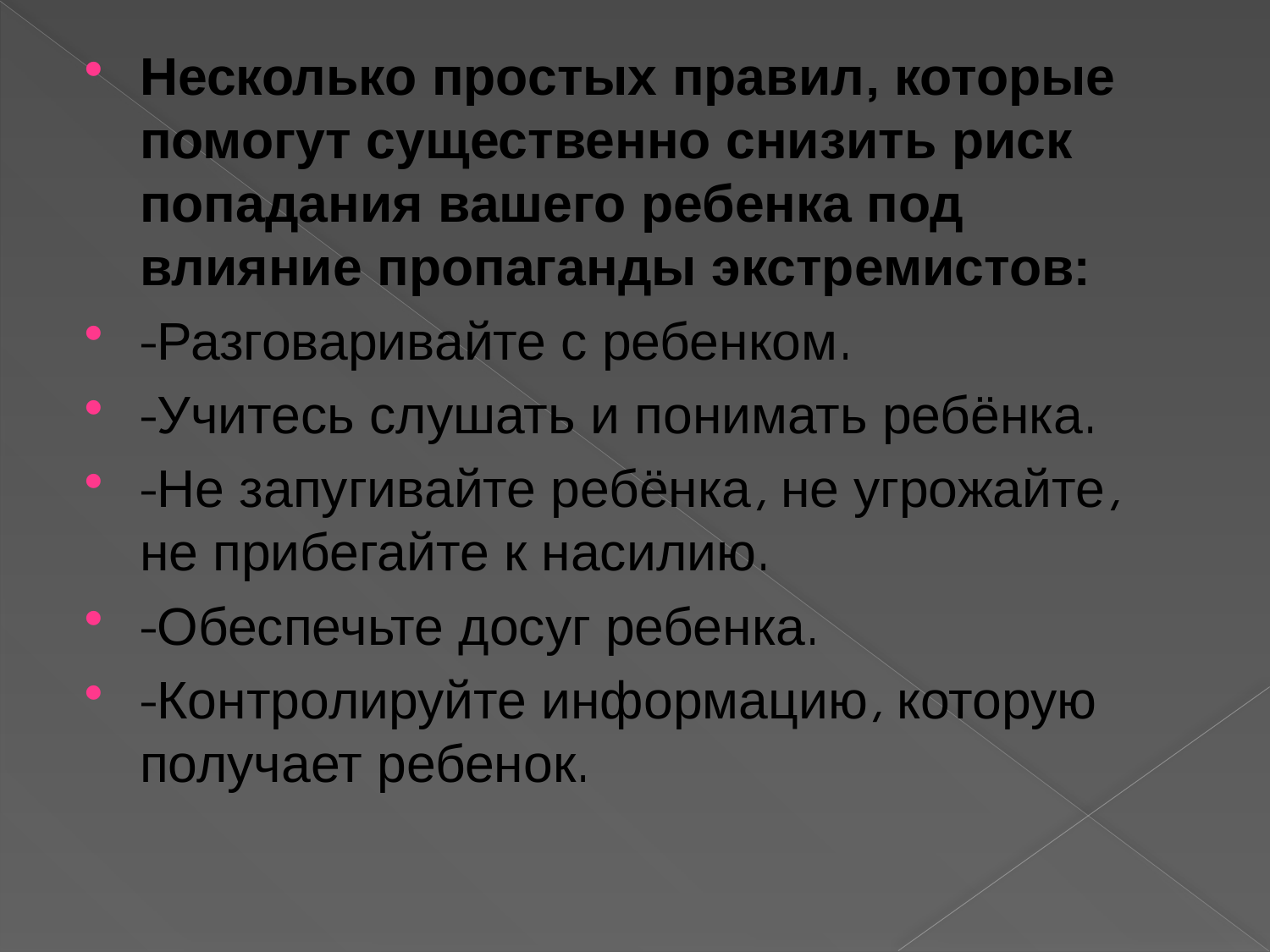

Несколько простых правил, которые помогут существенно снизить риск попадания вашего ребенка под влияние пропаганды экстремистов:
-Разговаривайте с ребенком.
-Учитесь слушать и понимать ребёнка.
-Не запугивайте ребёнка, не угрожайте, не прибегайте к насилию.
-Обеспечьте досуг ребенка.
-Контролируйте информацию, которую получает ребенок.

#